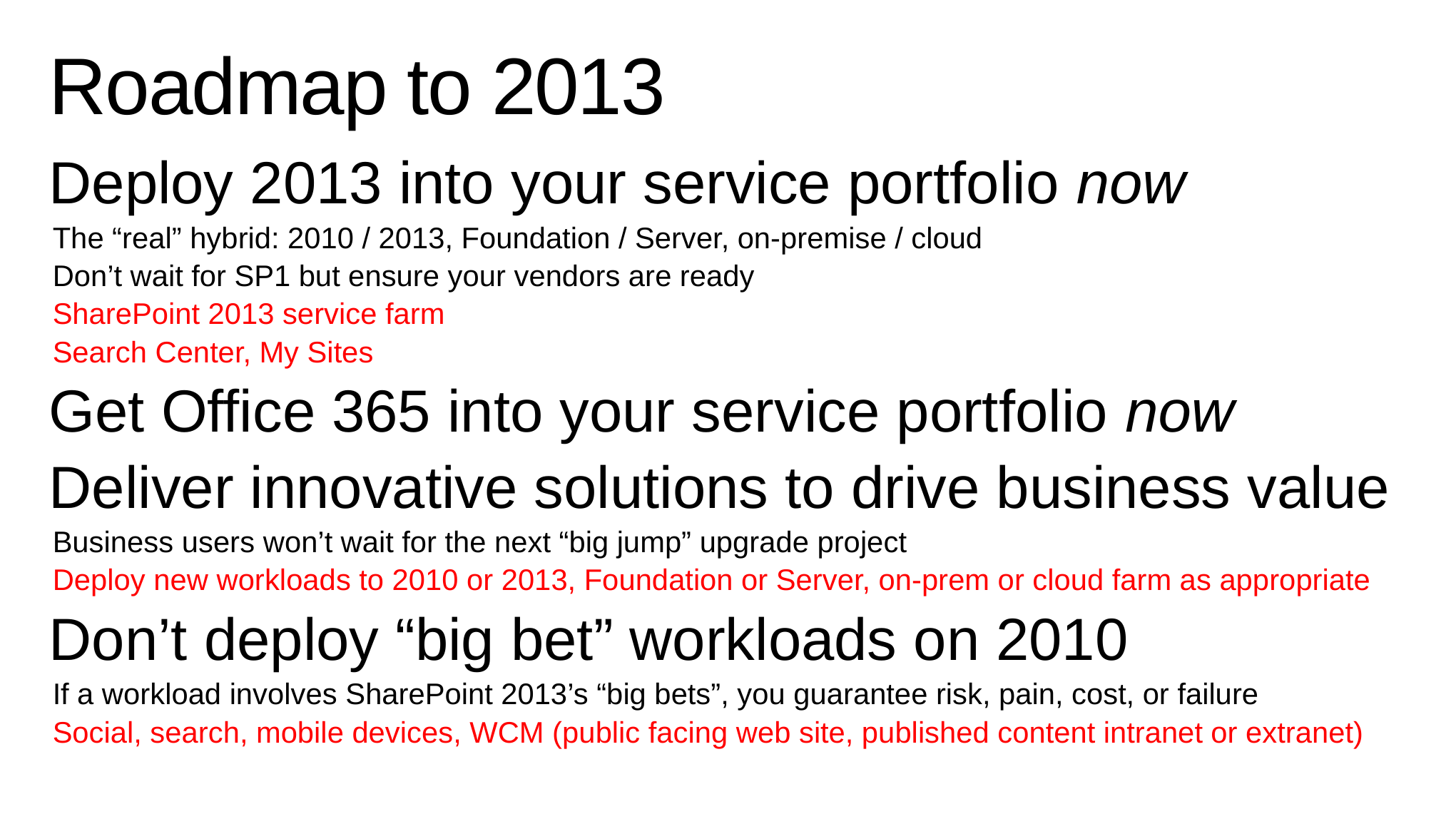

# Roadmap to 2013
Deploy 2013 into your service portfolio now
The “real” hybrid: 2010 / 2013, Foundation / Server, on-premise / cloud
Don’t wait for SP1 but ensure your vendors are ready
SharePoint 2013 service farm
Search Center, My Sites
Get Office 365 into your service portfolio now
Deliver innovative solutions to drive business value
Business users won’t wait for the next “big jump” upgrade project
Deploy new workloads to 2010 or 2013, Foundation or Server, on-prem or cloud farm as appropriate
Don’t deploy “big bet” workloads on 2010
If a workload involves SharePoint 2013’s “big bets”, you guarantee risk, pain, cost, or failure
Social, search, mobile devices, WCM (public facing web site, published content intranet or extranet)